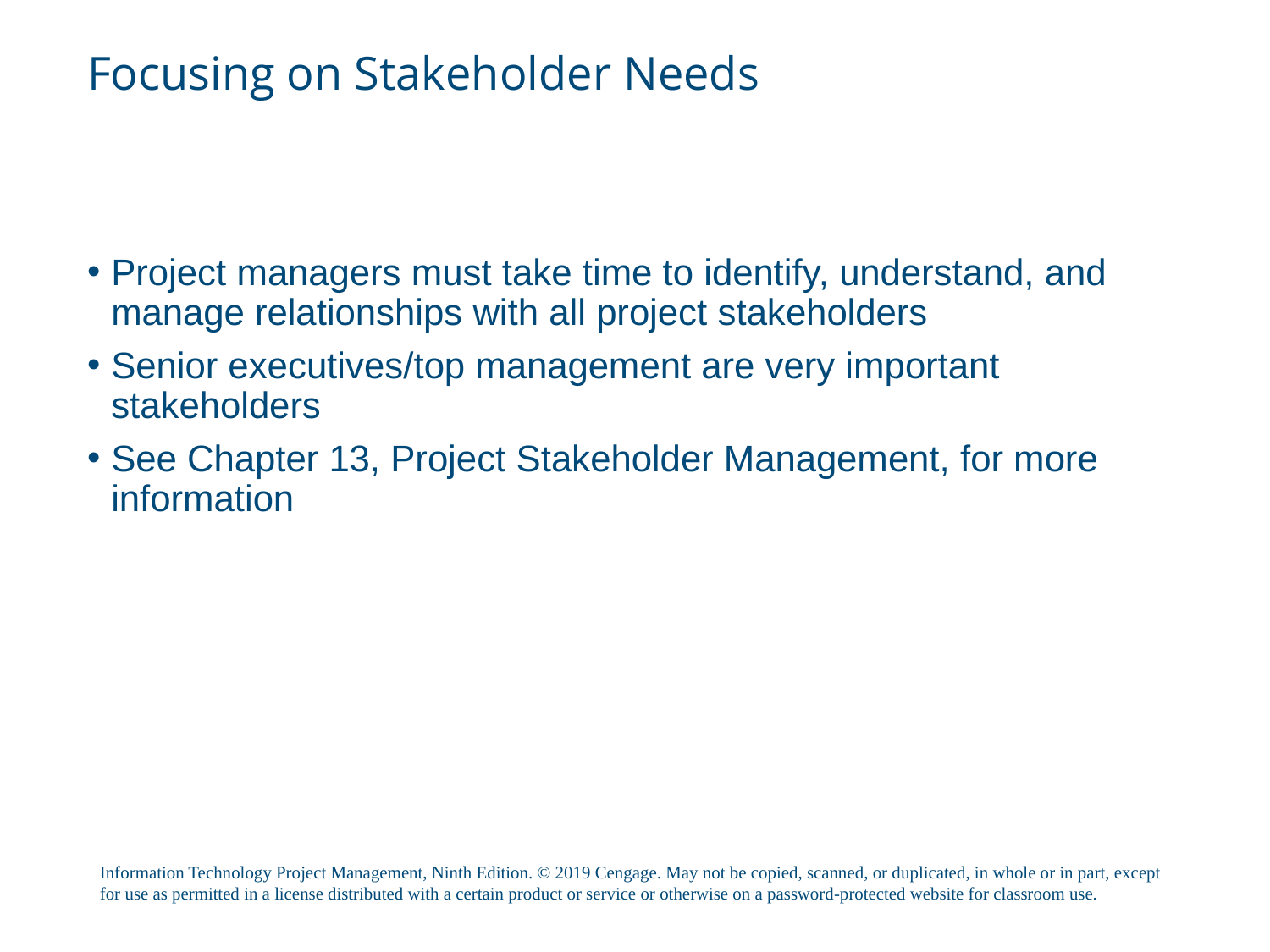

# Focusing on Stakeholder Needs
Project managers must take time to identify, understand, and manage relationships with all project stakeholders
Senior executives/top management are very important stakeholders
See Chapter 13, Project Stakeholder Management, for more information

Information Technology Project Management, Ninth Edition. © 2019 Cengage. May not be copied, scanned, or duplicated, in whole or in part, except for use as permitted in a license distributed with a certain product or service or otherwise on a password-protected website for classroom use.